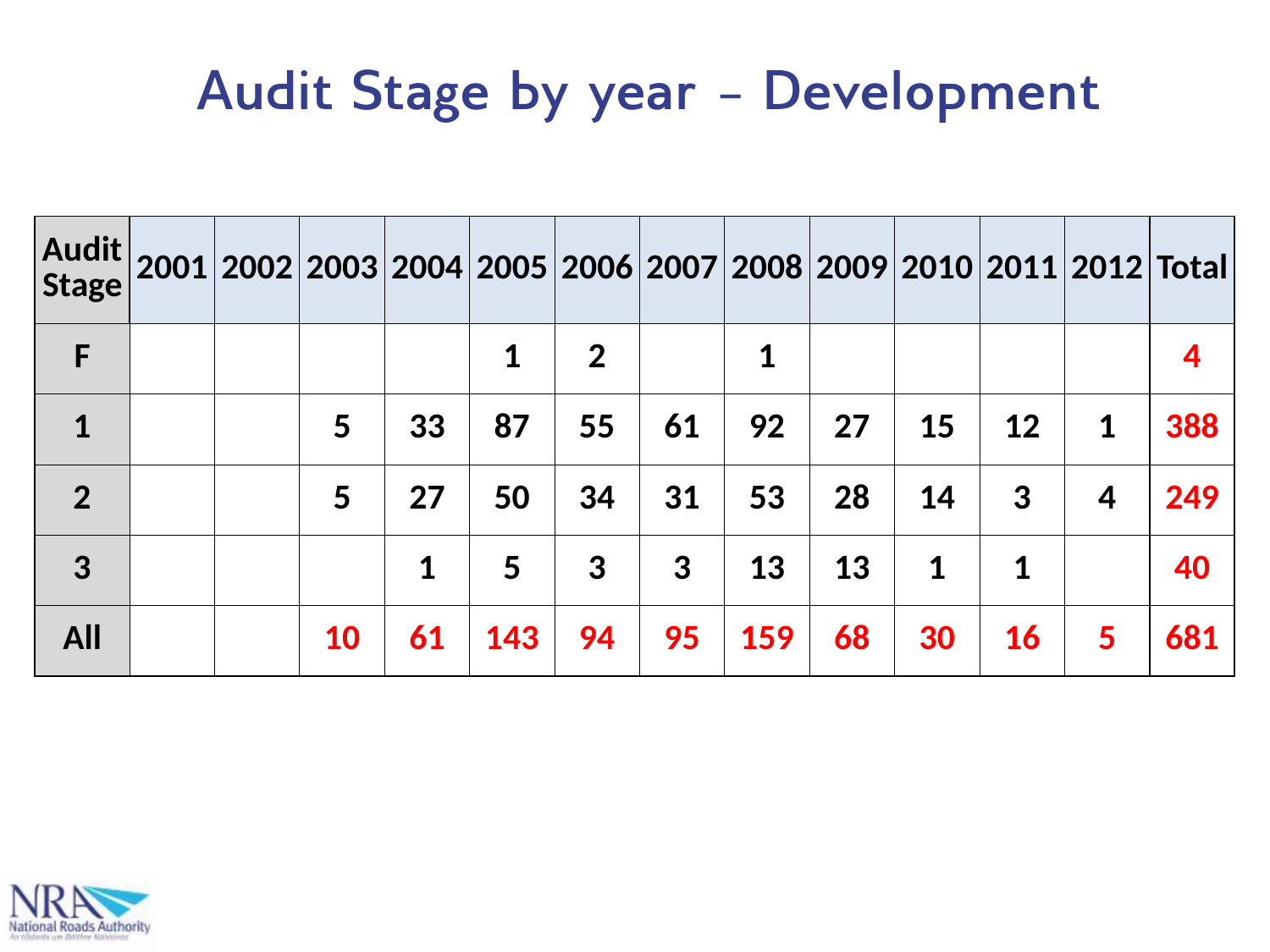

# Audit Stage by year – Development
| Audit Stage | 2001 | 2002 | 2003 | 2004 | 2005 | 2006 | 2007 | 2008 | 2009 | 2010 | 2011 | 2012 | Total |
| --- | --- | --- | --- | --- | --- | --- | --- | --- | --- | --- | --- | --- | --- |
| F |  |  |  |  | 1 | 2 |  | 1 |  |  |  |  | 4 |
| 1 |  |  | 5 | 33 | 87 | 55 | 61 | 92 | 27 | 15 | 12 | 1 | 388 |
| 2 |  |  | 5 | 27 | 50 | 34 | 31 | 53 | 28 | 14 | 3 | 4 | 249 |
| 3 |  |  |  | 1 | 5 | 3 | 3 | 13 | 13 | 1 | 1 |  | 40 |
| All |  |  | 10 | 61 | 143 | 94 | 95 | 159 | 68 | 30 | 16 | 5 | 681 |